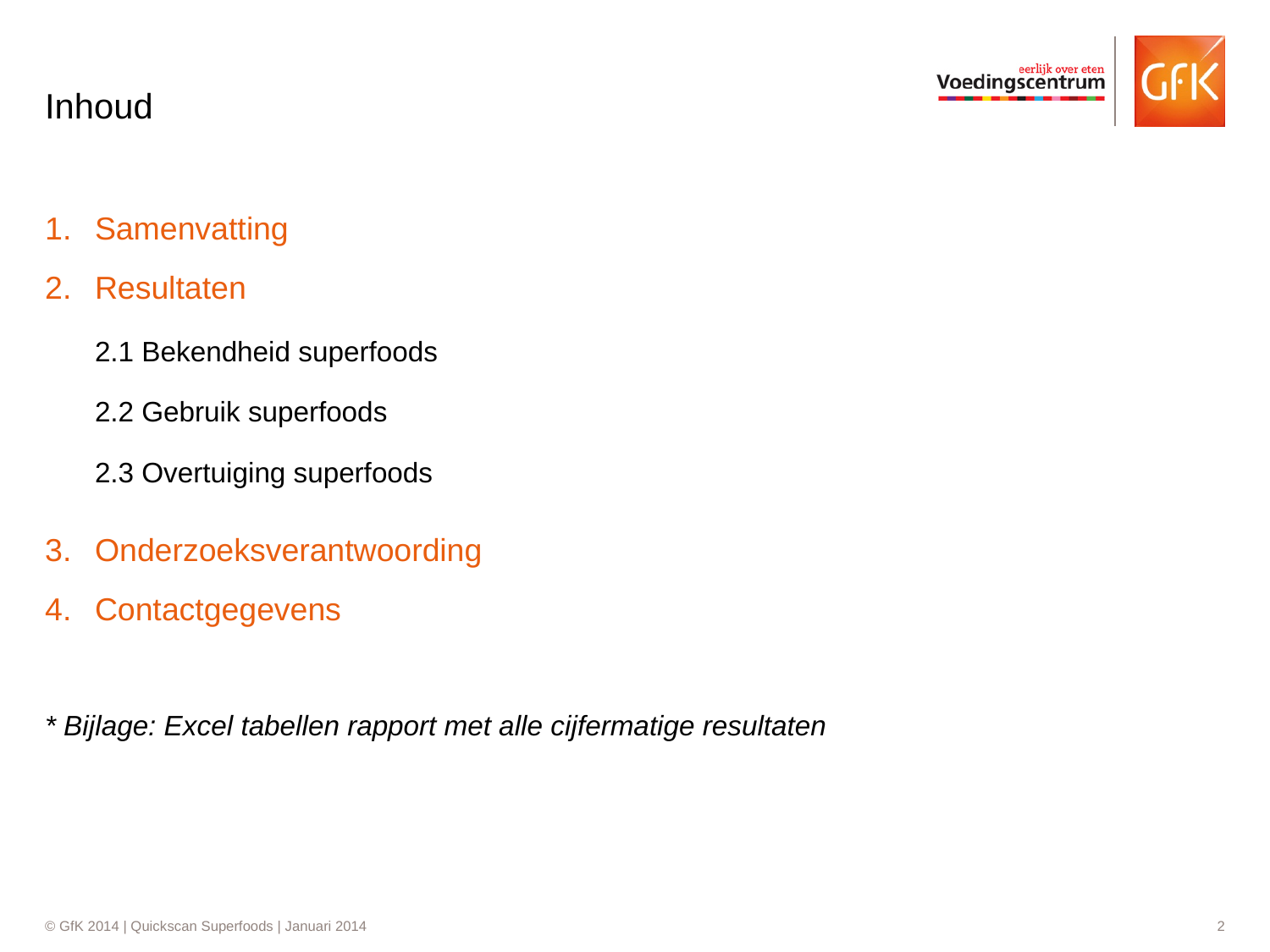

# Inhoud

Samenvatting
Resultaten

2.1 Bekendheid superfoods
2.2 Gebruik superfoods
2.3 Overtuiging superfoods
Onderzoeksverantwoording
Contactgegevens

* Bijlage: Excel tabellen rapport met alle cijfermatige resultaten
2